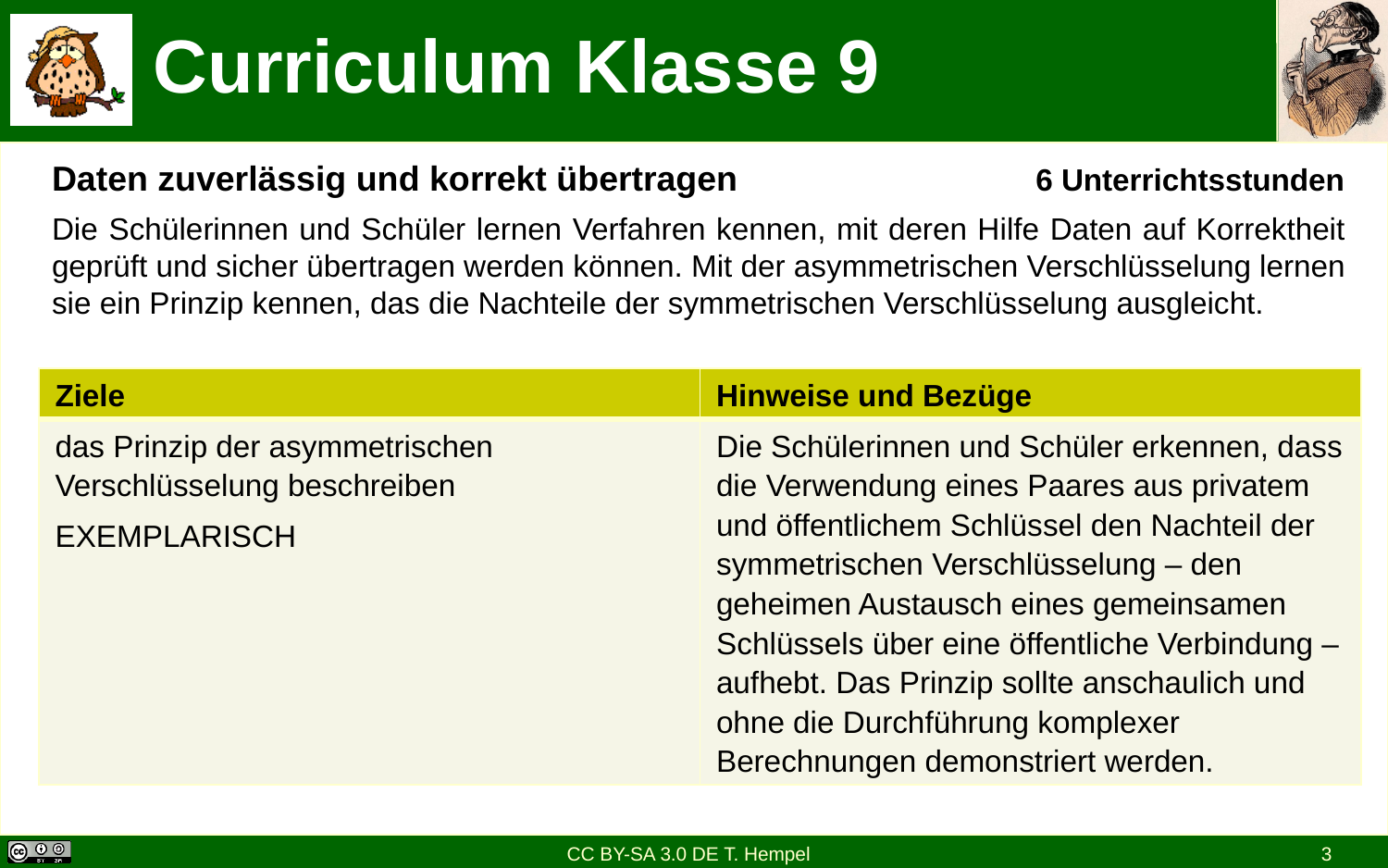

# Curriculum Klasse 9
Daten zuverlässig und korrekt übertragen	6 Unterrichtsstunden
Die Schülerinnen und Schüler lernen Verfahren kennen, mit deren Hilfe Daten auf Korrektheit geprüft und sicher übertragen werden können. Mit der asymmetrischen Verschlüsselung lernen sie ein Prinzip kennen, das die Nachteile der symmetrischen Verschlüsselung ausgleicht.
| Ziele | Hinweise und Bezüge |
| --- | --- |
| das Prinzip der asymmetrischen Verschlüsselung beschreiben exemplarisch | Die Schülerinnen und Schüler erkennen, dass die Verwendung eines Paares aus privatem und öffentlichem Schlüssel den Nachteil der symmetrischen Verschlüsselung – den geheimen Austausch eines gemeinsamen Schlüssels über eine öffentliche Verbindung – aufhebt. Das Prinzip sollte anschaulich und ohne die Durchführung komplexer Berechnungen demonstriert werden. |
CC BY-SA 3.0 DE T. Hempel
3